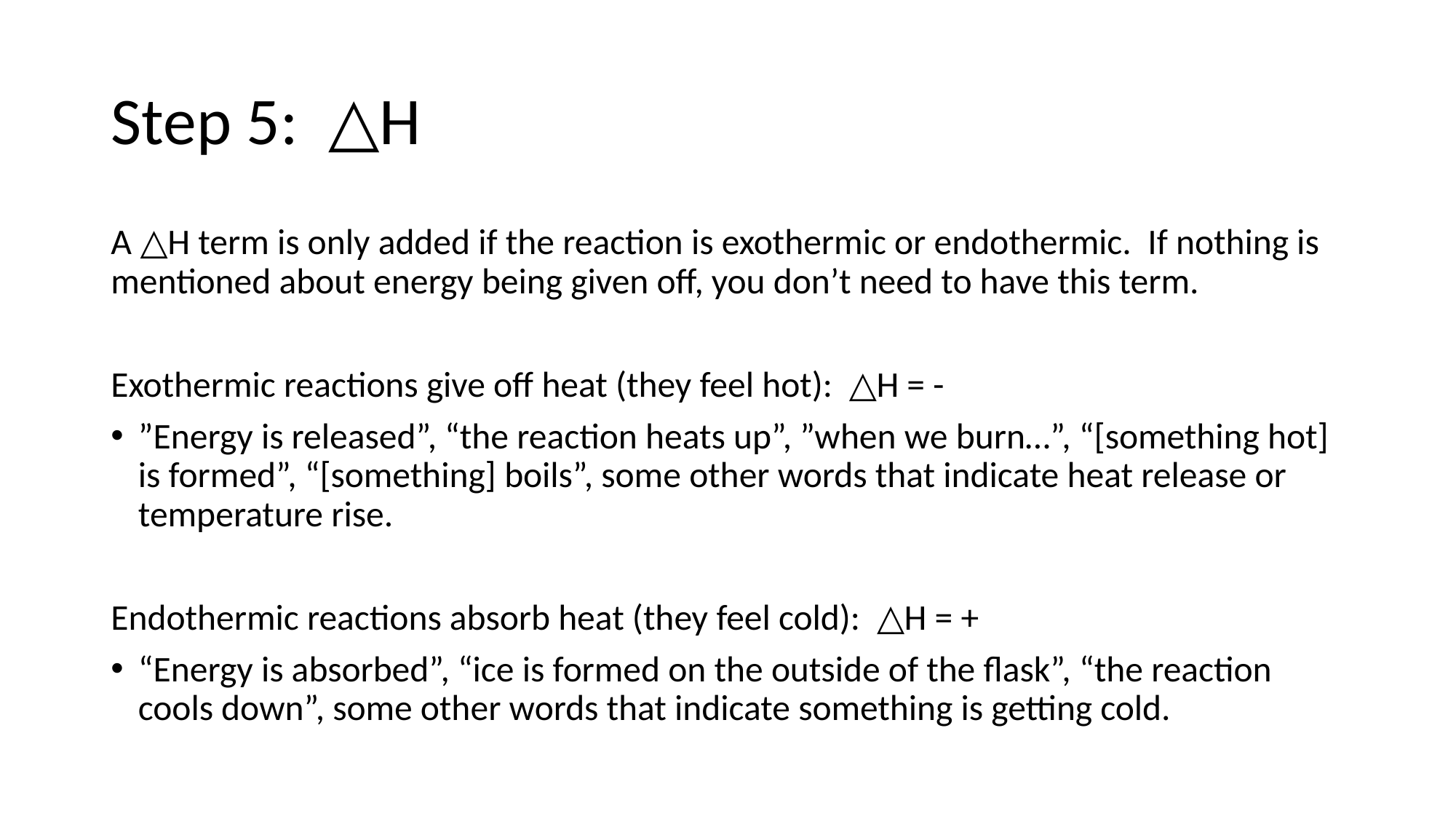

# Step 5:  △H
A △H term is only added if the reaction is exothermic or endothermic.  If nothing is mentioned about energy being given off, you don’t need to have this term.

Exothermic reactions give off heat (they feel hot):  △H = -
”Energy is released”, “the reaction heats up”, ”when we burn…”, “[something hot] is formed”, “[something] boils”, some other words that indicate heat release or temperature rise.

Endothermic reactions absorb heat (they feel cold):  △H = +
“Energy is absorbed”, “ice is formed on the outside of the flask”, “the reaction cools down”, some other words that indicate something is getting cold.